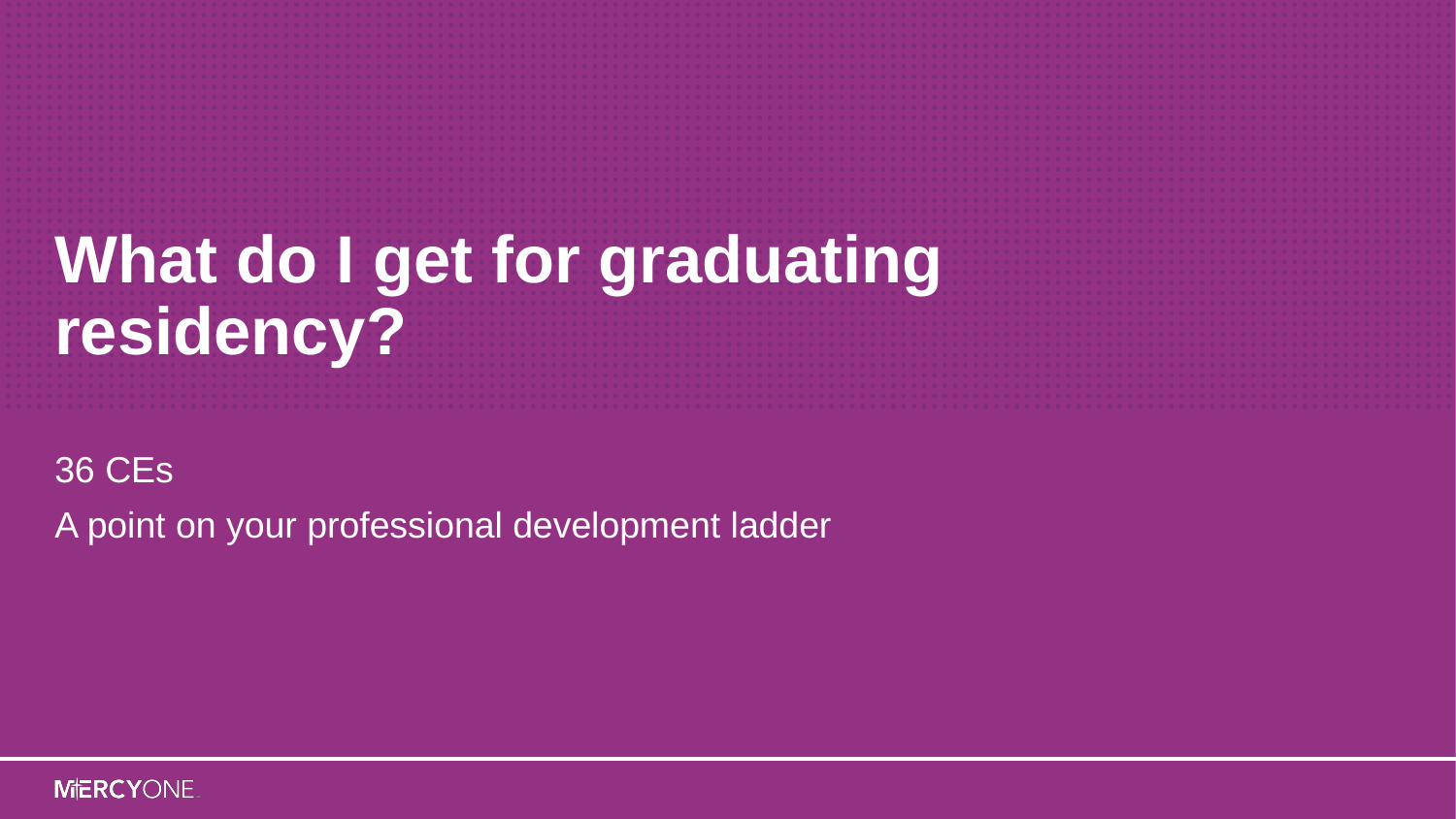

# What do I get for graduating residency?
36 CEs
A point on your professional development ladder